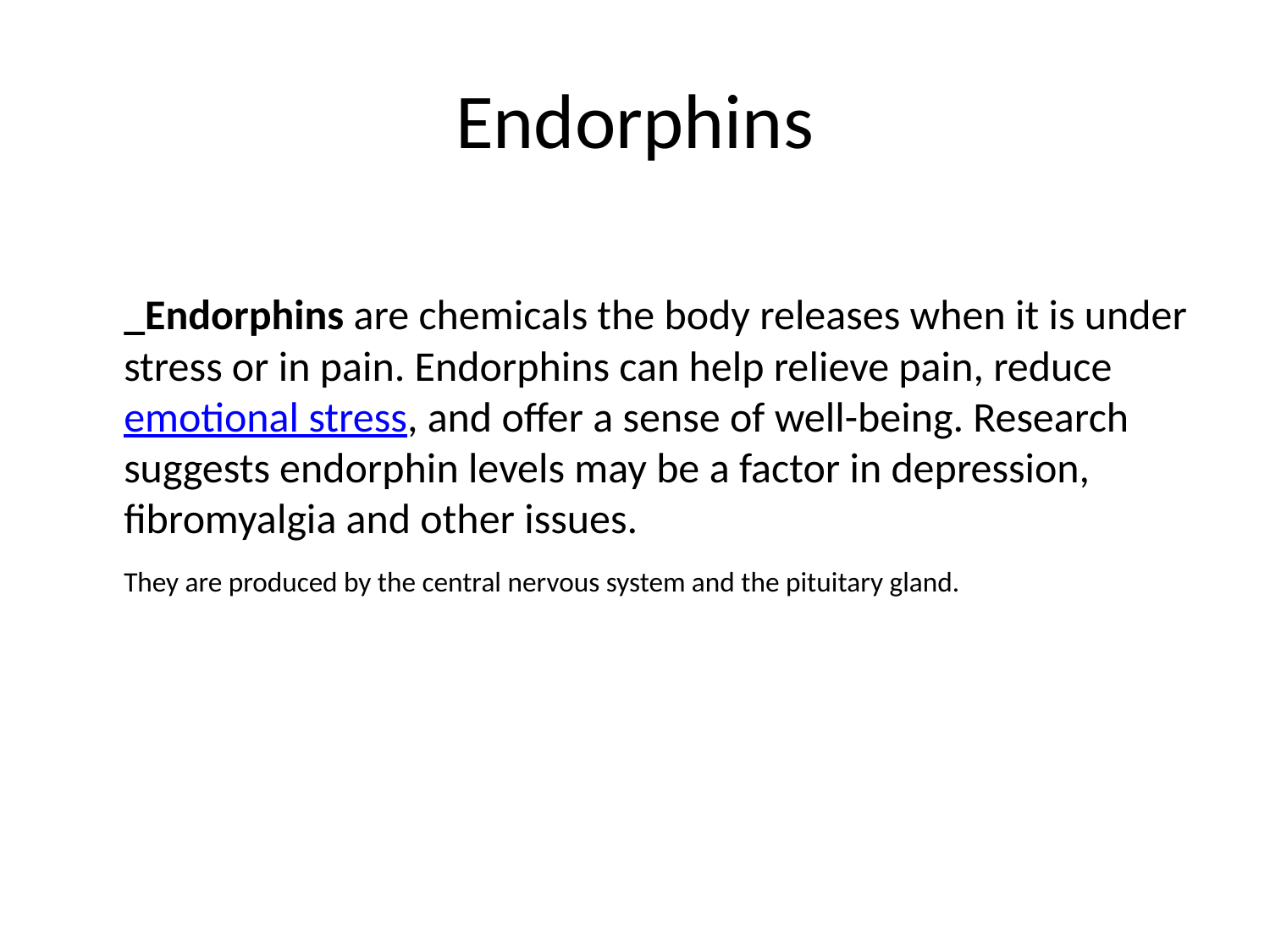

# Endorphins

	_Endorphins are chemicals the body releases when it is under stress or in pain. Endorphins can help relieve pain, reduce emotional stress, and offer a sense of well-being. Research suggests endorphin levels may be a factor in depression, fibromyalgia and other issues.
	They are produced by the central nervous system and the pituitary gland.